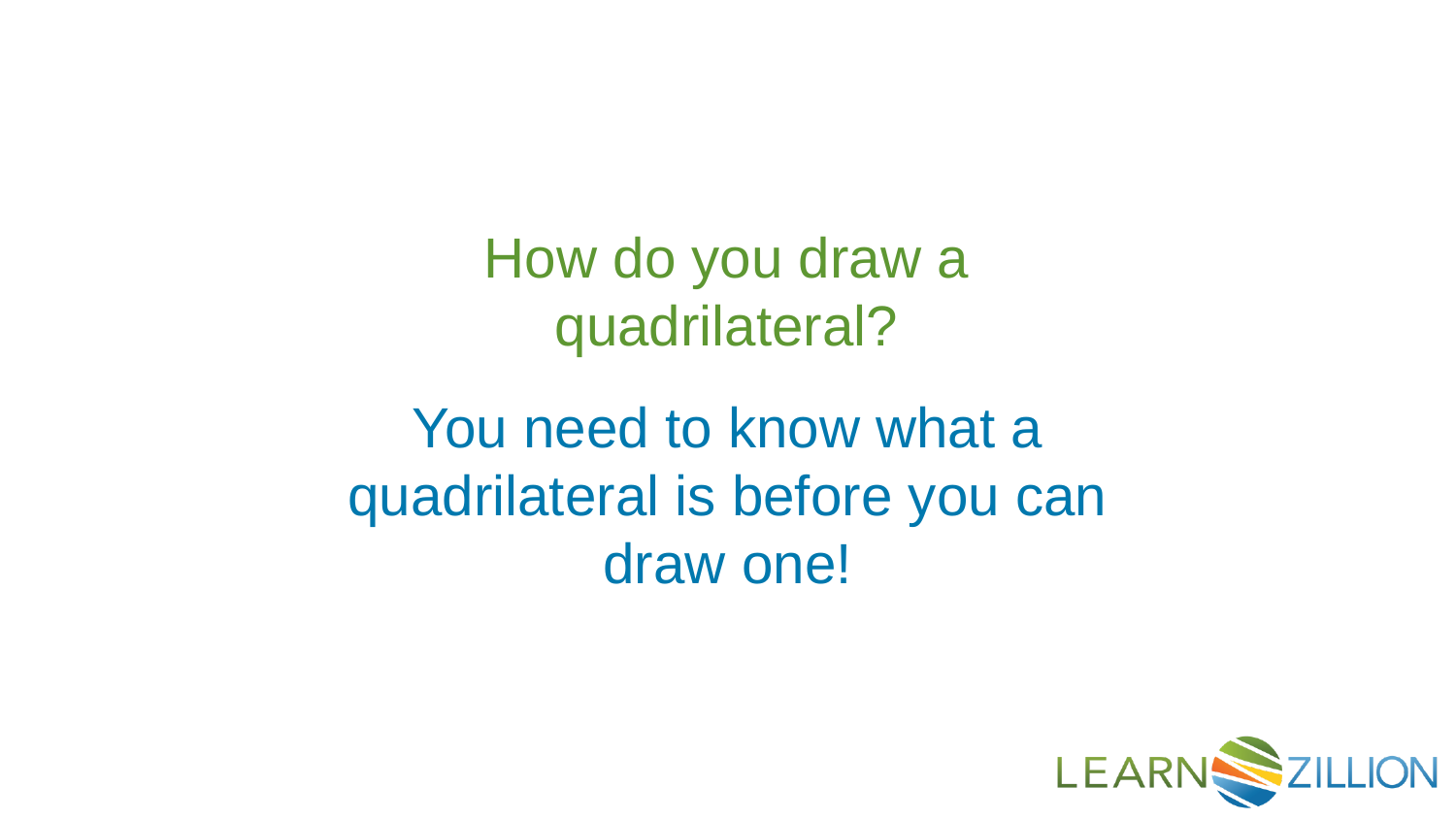

How do you draw a quadrilateral?
You need to know what a quadrilateral is before you can draw one!